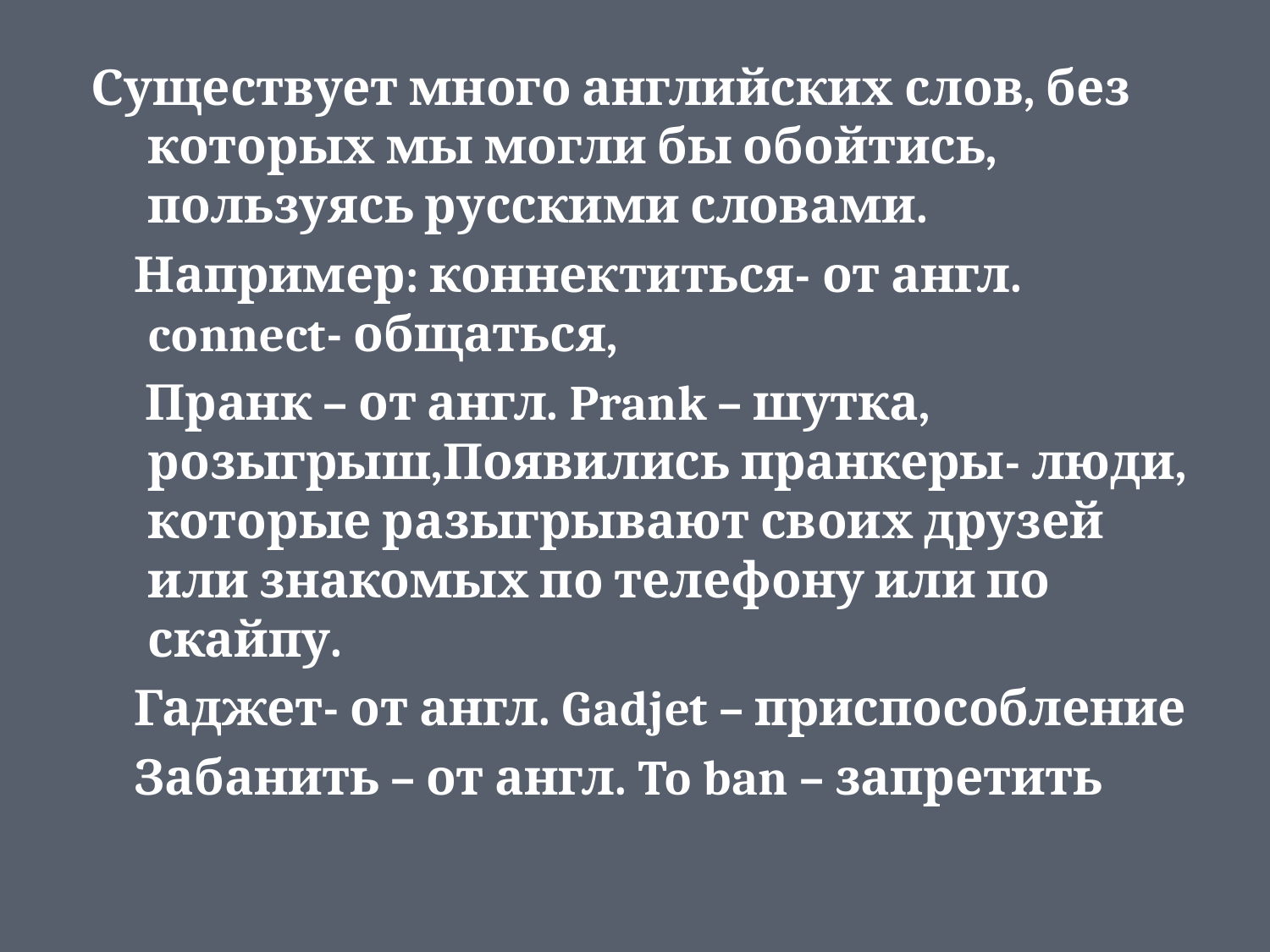

#
Существует много английских слов, без которых мы могли бы обойтись, пользуясь русскими словами.
    Например: коннектиться- от англ. connect- общаться,
     Пранк – от англ. Prank – шутка, розыгрыш,Появились пранкеры- люди, которые разыгрывают своих друзей или знакомых по телефону или по скайпу.
    Гаджет- от англ. Gadjet – приспособление
    Забанить – от англ. To ban – запретить